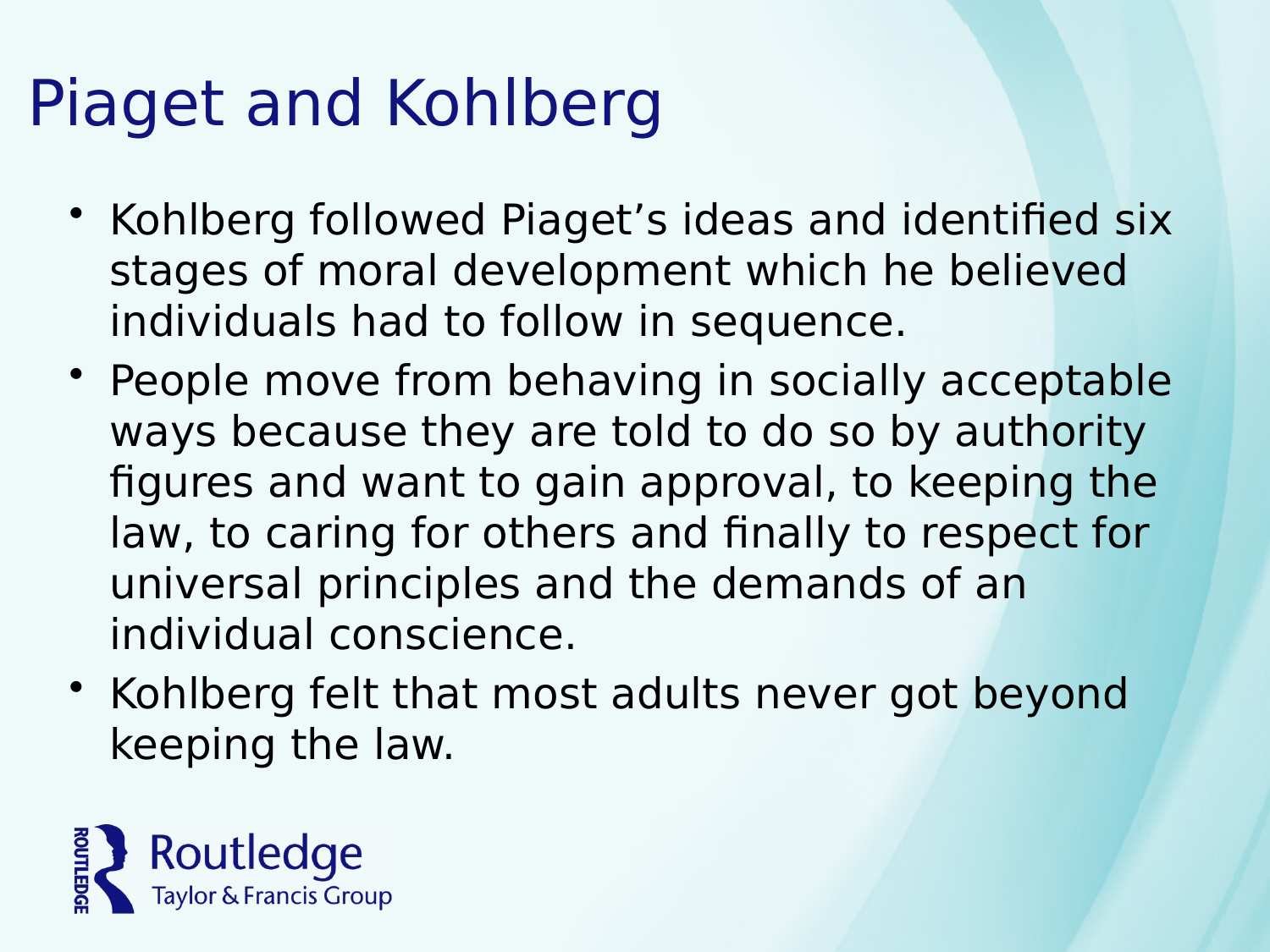

# Piaget and Kohlberg
Kohlberg followed Piaget’s ideas and identified six stages of moral development which he believed individuals had to follow in sequence.
People move from behaving in socially acceptable ways because they are told to do so by authority figures and want to gain approval, to keeping the law, to caring for others and finally to respect for universal principles and the demands of an individual conscience.
Kohlberg felt that most adults never got beyond keeping the law.